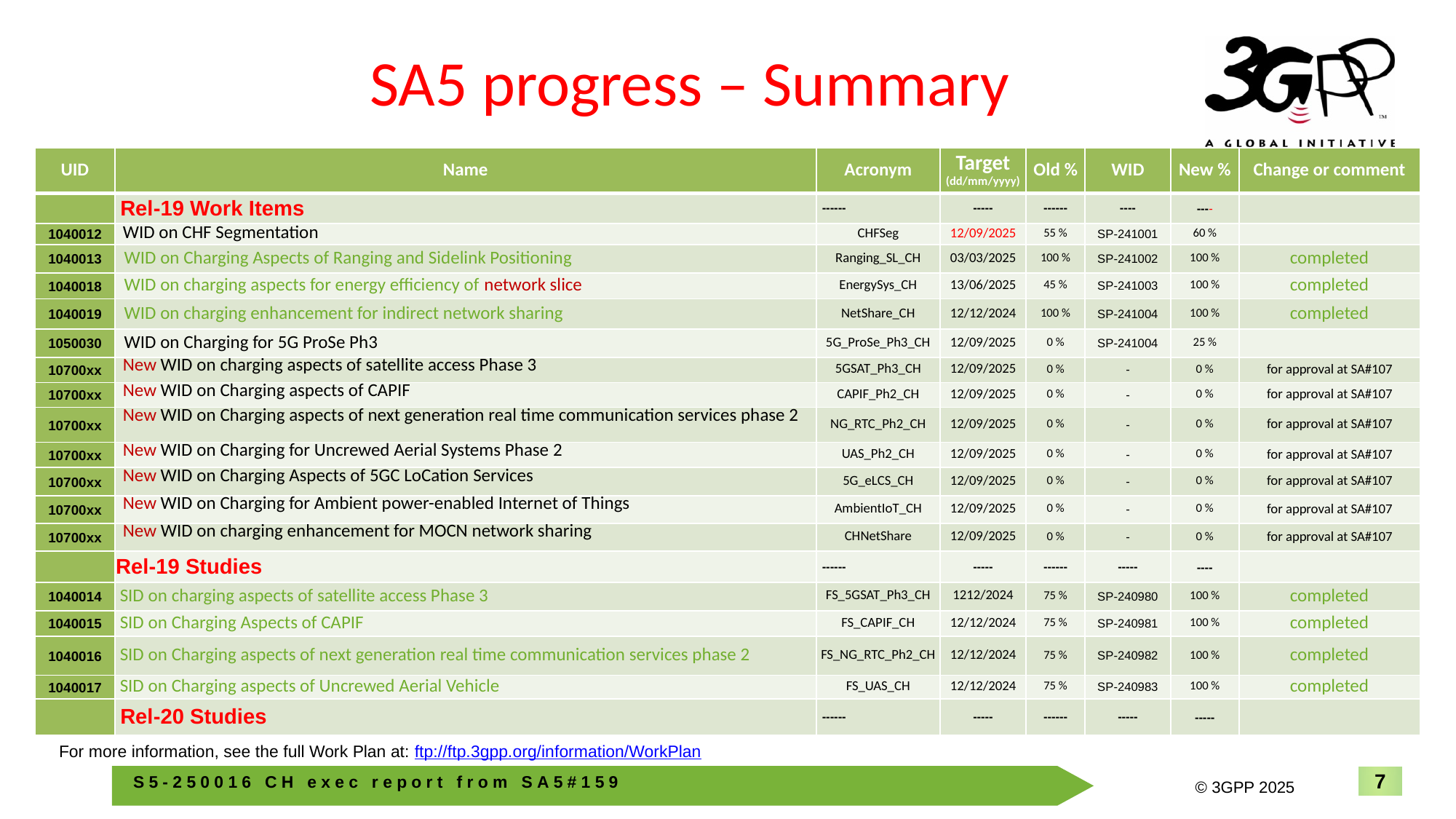

# SA5 progress – Summary
| UID | Name | Acronym | Target (dd/mm/yyyy) | Old % | WID | New % | Change or comment |
| --- | --- | --- | --- | --- | --- | --- | --- |
|  | Rel-19 Work Items | ------ | ----- | ------ | ---- | ---- |  |
| 1040012 | WID on CHF Segmentation | CHFSeg | 12/09/2025 | 55 % | SP-241001 | 60 % |  |
| 1040013 | WID on Charging Aspects of Ranging and Sidelink Positioning | Ranging\_SL\_CH | 03/03/2025 | 100 % | SP-241002 | 100 % | completed |
| 1040018 | WID on charging aspects for energy efficiency of network slice | EnergySys\_CH | 13/06/2025 | 45 % | SP-241003 | 100 % | completed |
| 1040019 | WID on charging enhancement for indirect network sharing | NetShare\_CH | 12/12/2024 | 100 % | SP-241004 | 100 % | completed |
| 1050030 | WID on Charging for 5G ProSe Ph3 | 5G\_ProSe\_Ph3\_CH | 12/09/2025 | 0 % | SP-241004 | 25 % |  |
| 10700xx | New WID on charging aspects of satellite access Phase 3 | 5GSAT\_Ph3\_CH | 12/09/2025 | 0 % | - | 0 % | for approval at SA#107 |
| 10700xx | New WID on Charging aspects of CAPIF | CAPIF\_Ph2\_CH | 12/09/2025 | 0 % | - | 0 % | for approval at SA#107 |
| 10700xx | New WID on Charging aspects of next generation real time communication services phase 2 | NG\_RTC\_Ph2\_CH | 12/09/2025 | 0 % | - | 0 % | for approval at SA#107 |
| 10700xx | New WID on Charging for Uncrewed Aerial Systems Phase 2 | UAS\_Ph2\_CH | 12/09/2025 | 0 % | - | 0 % | for approval at SA#107 |
| 10700xx | New WID on Charging Aspects of 5GC LoCation Services | 5G\_eLCS\_CH | 12/09/2025 | 0 % | - | 0 % | for approval at SA#107 |
| 10700xx | New WID on Charging for Ambient power-enabled Internet of Things | AmbientIoT\_CH | 12/09/2025 | 0 % | - | 0 % | for approval at SA#107 |
| 10700xx | New WID on charging enhancement for MOCN network sharing | CHNetShare | 12/09/2025 | 0 % | - | 0 % | for approval at SA#107 |
|  | Rel-19 Studies | ------ | ----- | ------ | ----- | ---- |  |
| 1040014 | SID on charging aspects of satellite access Phase 3 | FS\_5GSAT\_Ph3\_CH | 1212/2024 | 75 % | SP-240980 | 100 % | completed |
| 1040015 | SID on Charging Aspects of CAPIF | FS\_CAPIF\_CH | 12/12/2024 | 75 % | SP-240981 | 100 % | completed |
| 1040016 | SID on Charging aspects of next generation real time communication services phase 2 | FS\_NG\_RTC\_Ph2\_CH | 12/12/2024 | 75 % | SP-240982 | 100 % | completed |
| 1040017 | SID on Charging aspects of Uncrewed Aerial Vehicle | FS\_UAS\_CH | 12/12/2024 | 75 % | SP-240983 | 100 % | completed |
|  | Rel-20 Studies | ------ | ----- | ------ | ----- | ----- |  |
For more information, see the full Work Plan at: ftp://ftp.3gpp.org/information/WorkPlan